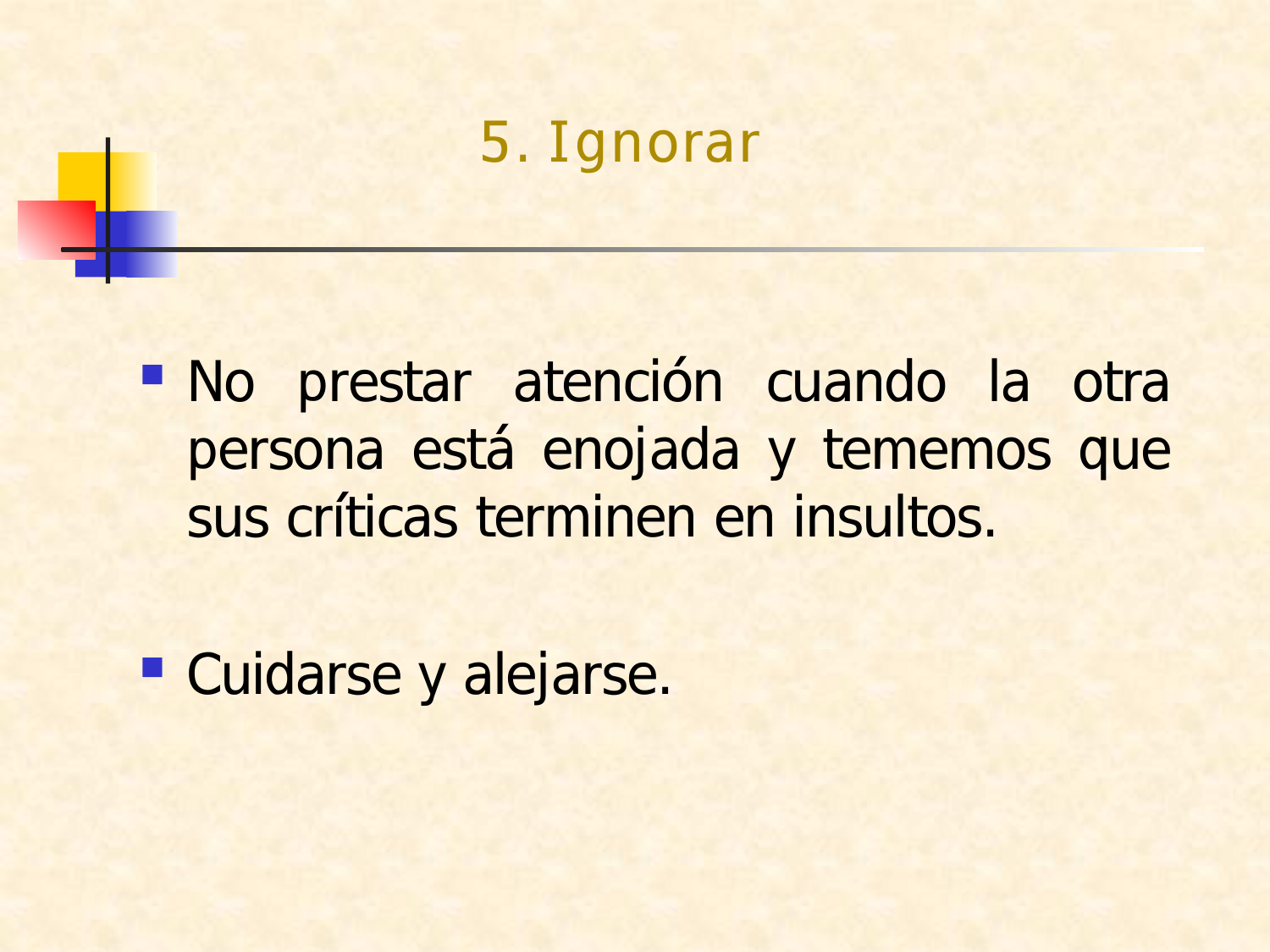

# 5. Ignorar
No prestar atención cuando la otra persona está enojada y tememos que sus críticas terminen en insultos.

Cuidarse y alejarse.